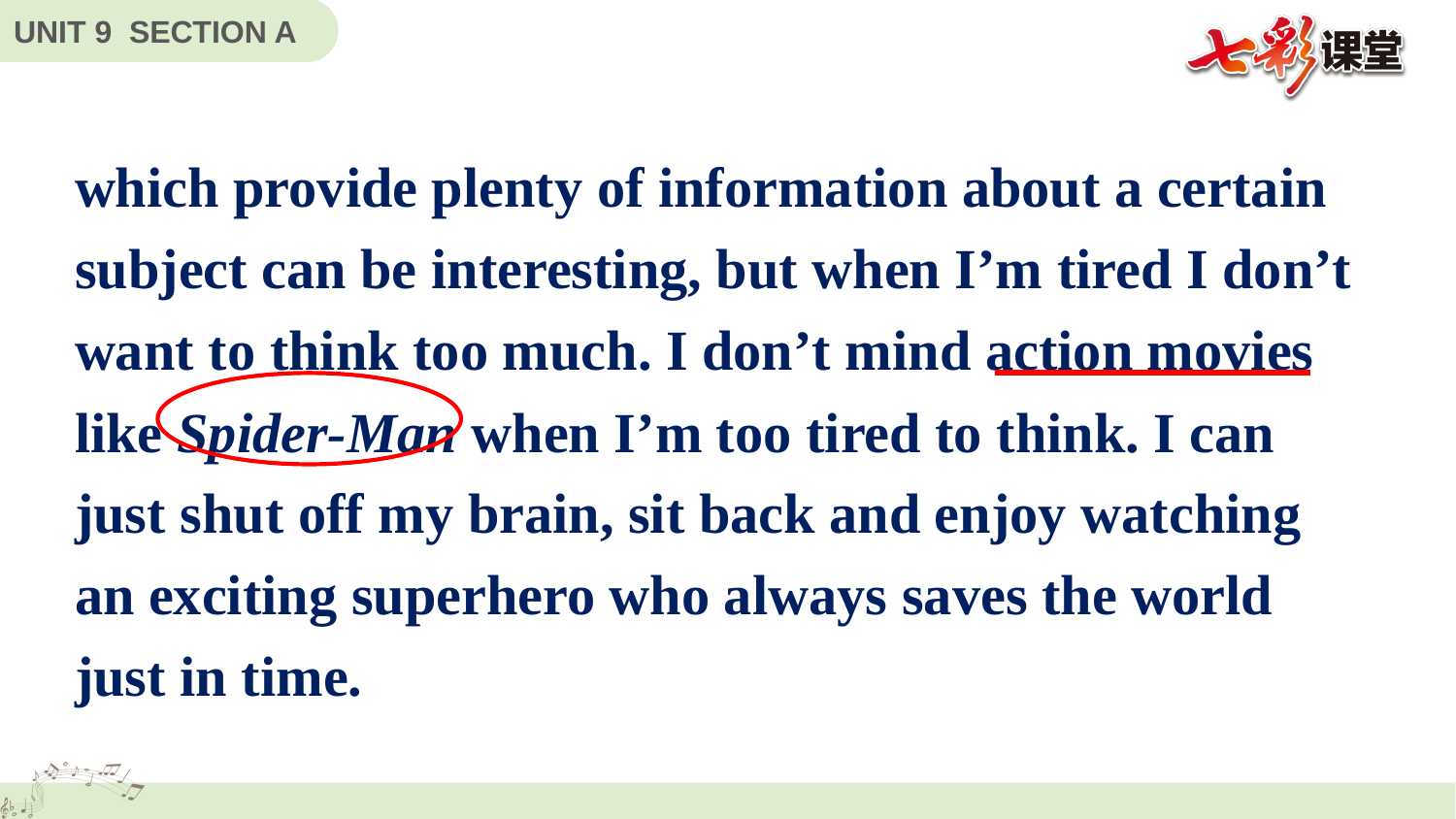

which provide plenty of information about a certain subject can be interesting, but when I’m tired I don’t want to think too much. I don’t mind action movies like Spider-Man when I’m too tired to think. I can just shut off my brain, sit back and enjoy watching an exciting superhero who always saves the world just in time.